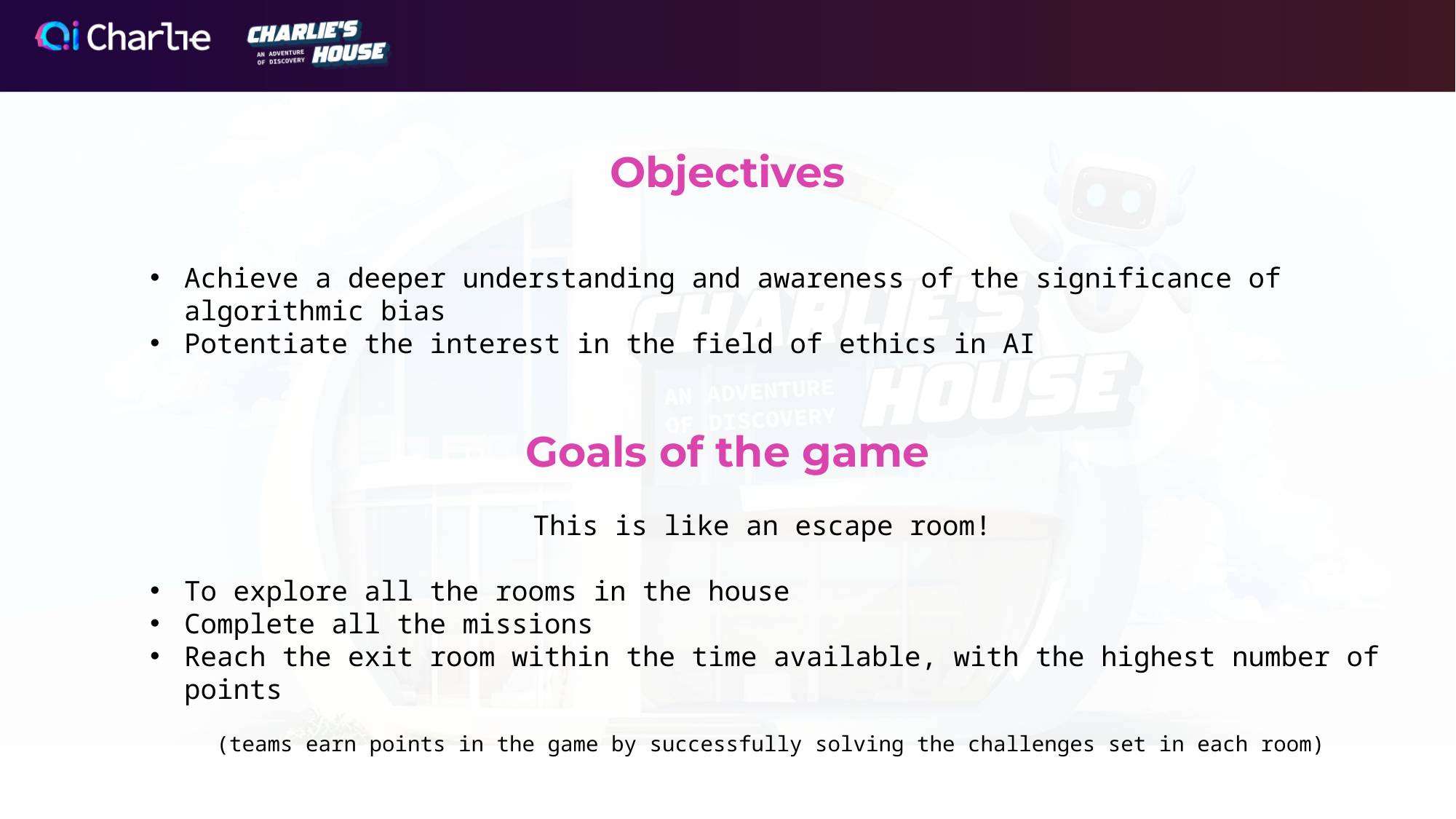

Objectives

Achieve a deeper understanding and awareness of the significance of algorithmic bias
Potentiate the interest in the field of ethics in AI

Goals of the game

This is like an escape room!

To explore all the rooms in the house
Complete all the missions
Reach the exit room within the time available, with the highest number of points

(teams earn points in the game by successfully solving the challenges set in each room)